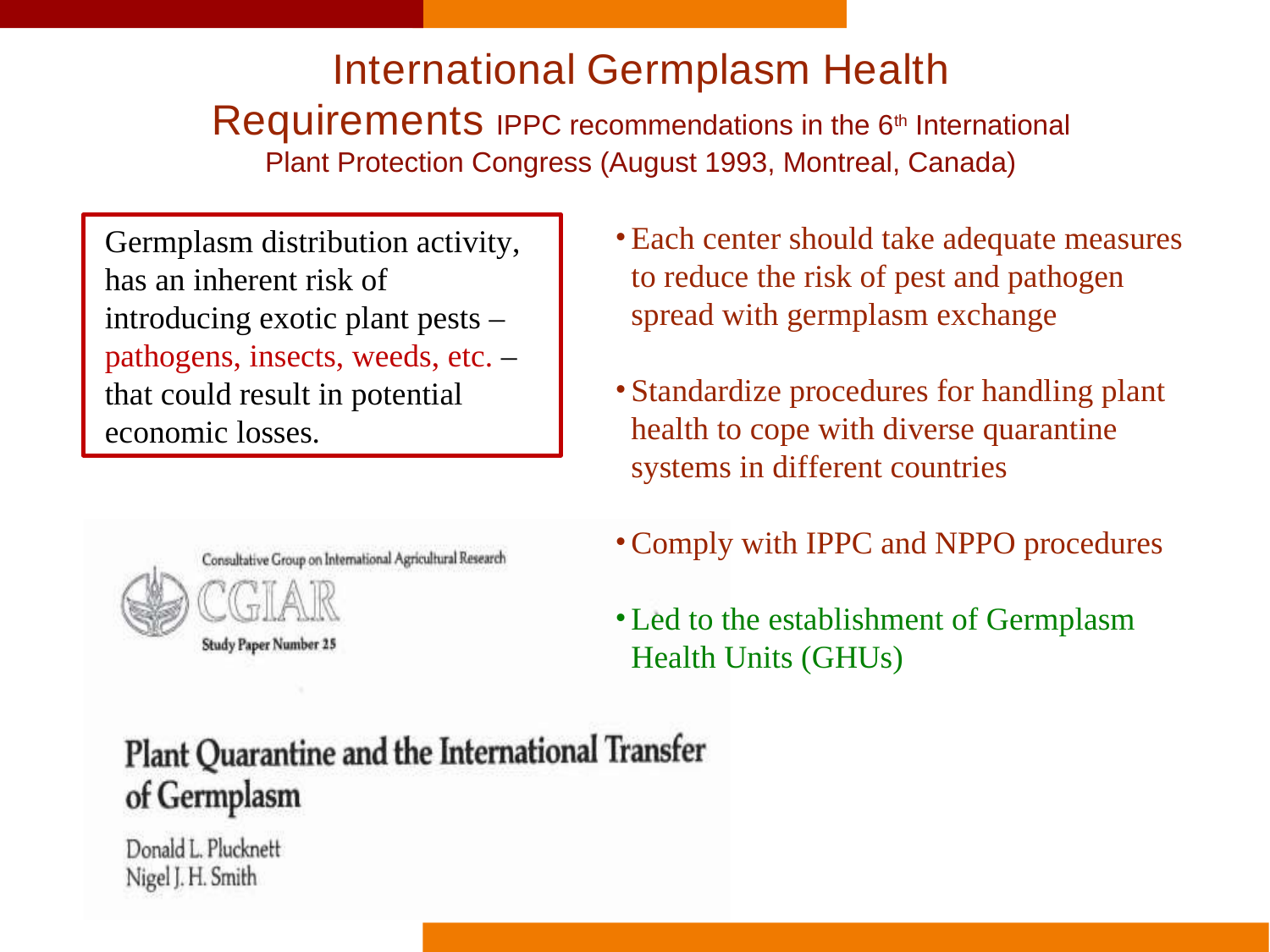

International Germplasm Health Requirements IPPC recommendations in the 6th International Plant Protection Congress (August 1993, Montreal, Canada)

Each center should take adequate measures to reduce the risk of pest and pathogen spread with germplasm exchange

Standardize procedures for handling plant health to cope with diverse quarantine systems in different countries

Comply with IPPC and NPPO procedures

Led to the establishment of Germplasm Health Units (GHUs)
Germplasm distribution activity, has an inherent risk of introducing exotic plant pests – pathogens, insects, weeds, etc. – that could result in potential economic losses.